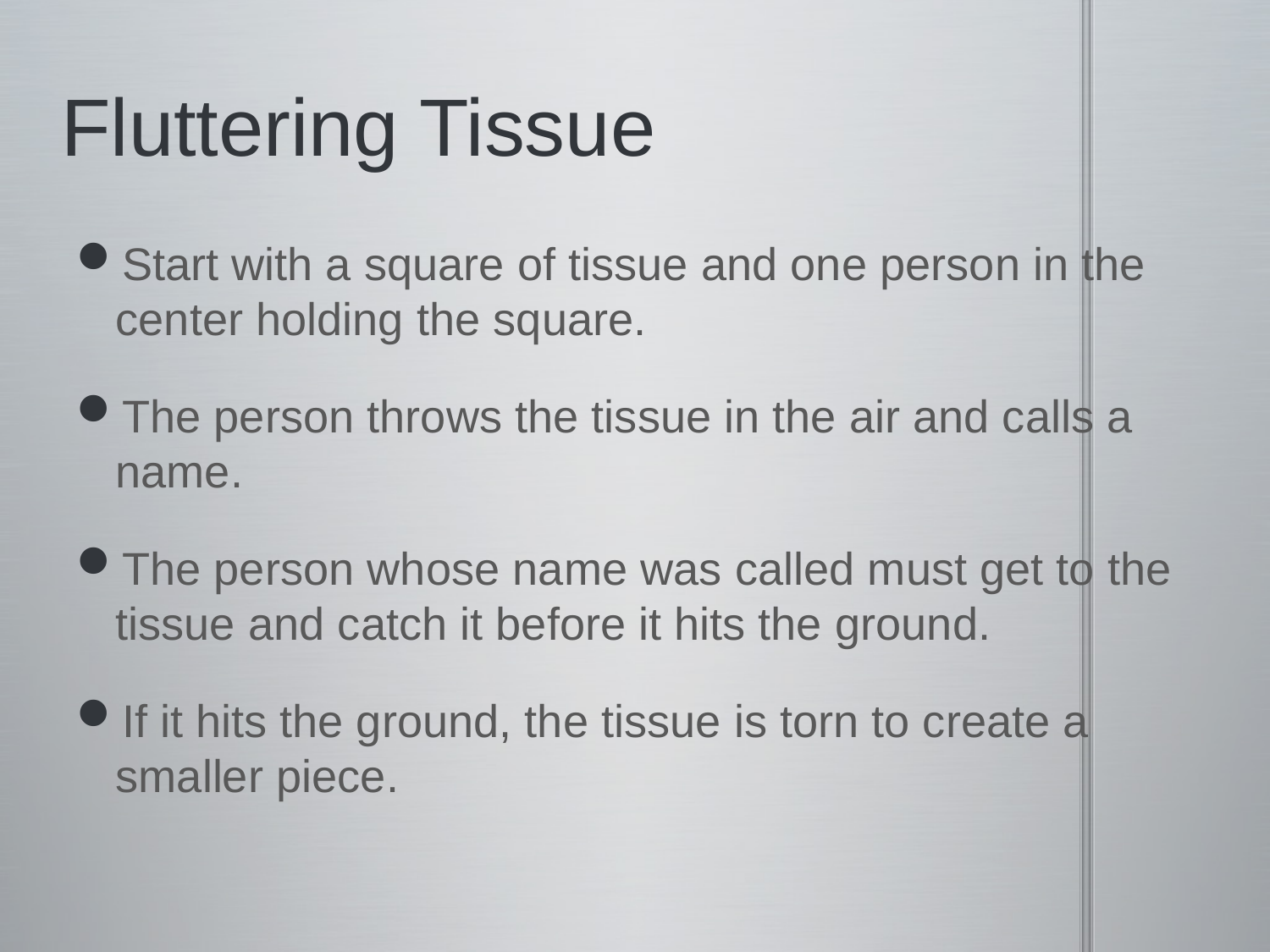

# Fluttering Tissue
Start with a square of tissue and one person in the center holding the square.
The person throws the tissue in the air and calls a name.
The person whose name was called must get to the tissue and catch it before it hits the ground.
If it hits the ground, the tissue is torn to create a smaller piece.